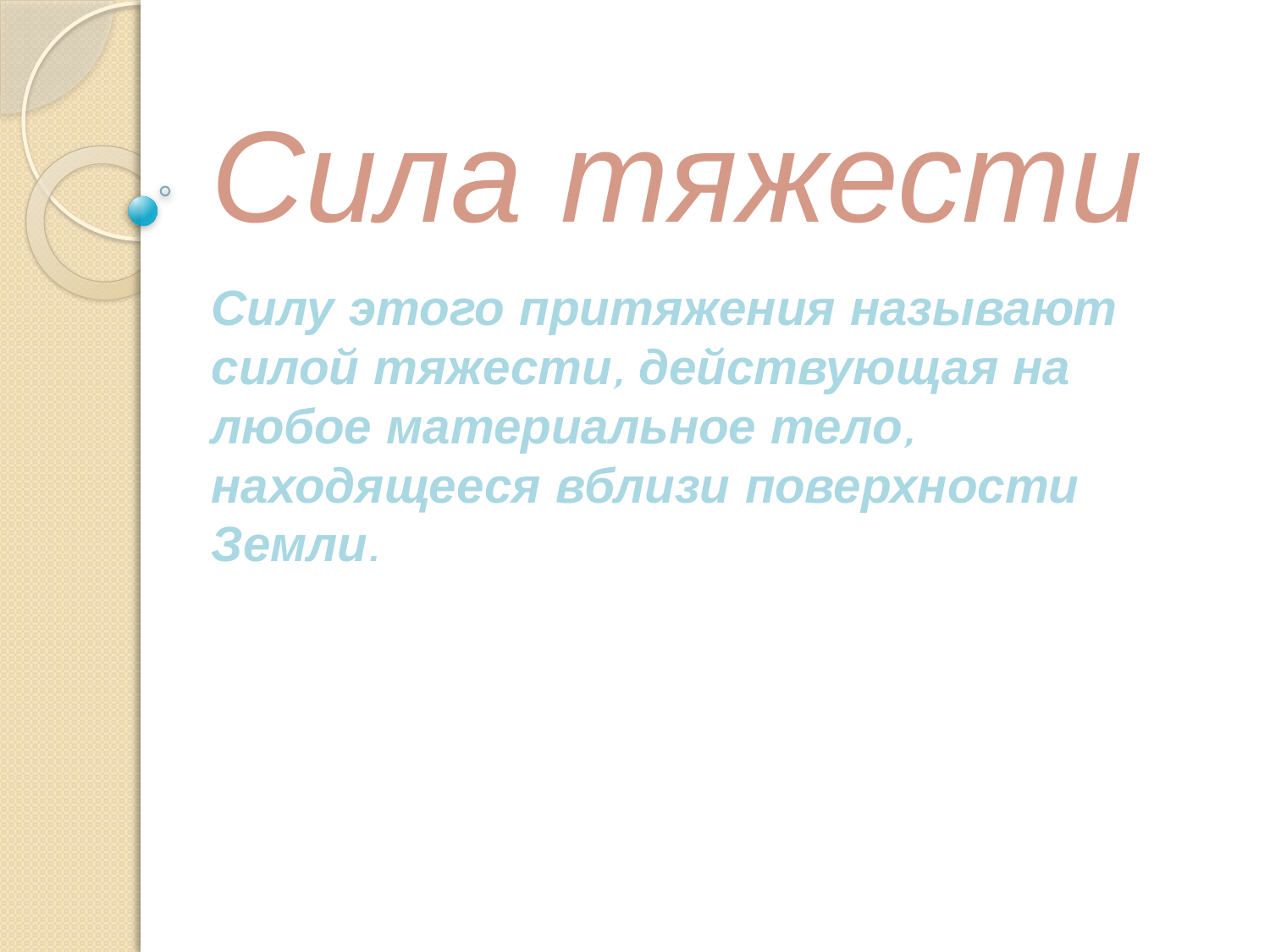

# Сила тяжести
Силу этого притяжения называют силой тяжести, действующая на любое материальное тело, находящееся вблизи поверхности Земли.